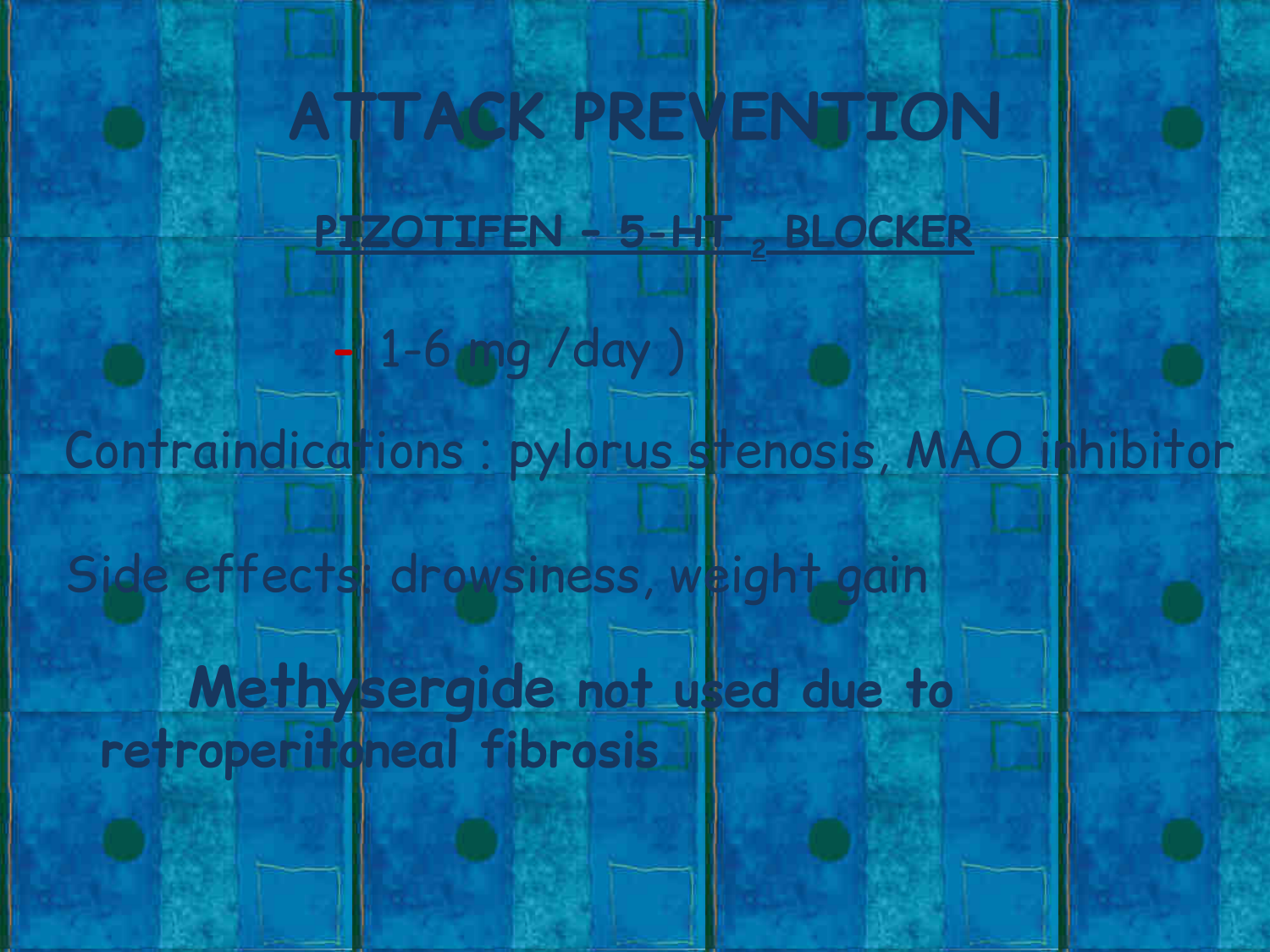

ATTACK PREVENTION

PIZOTIFEN – 5-HT 2 BLOCKER

         - 1-6 mg /day )

 Contraindications : pylorus stenosis, MAO inhibitor
 Side effects: drowsiness, weight gain

        Methysergide not used due to retroperitoneal fibrosis